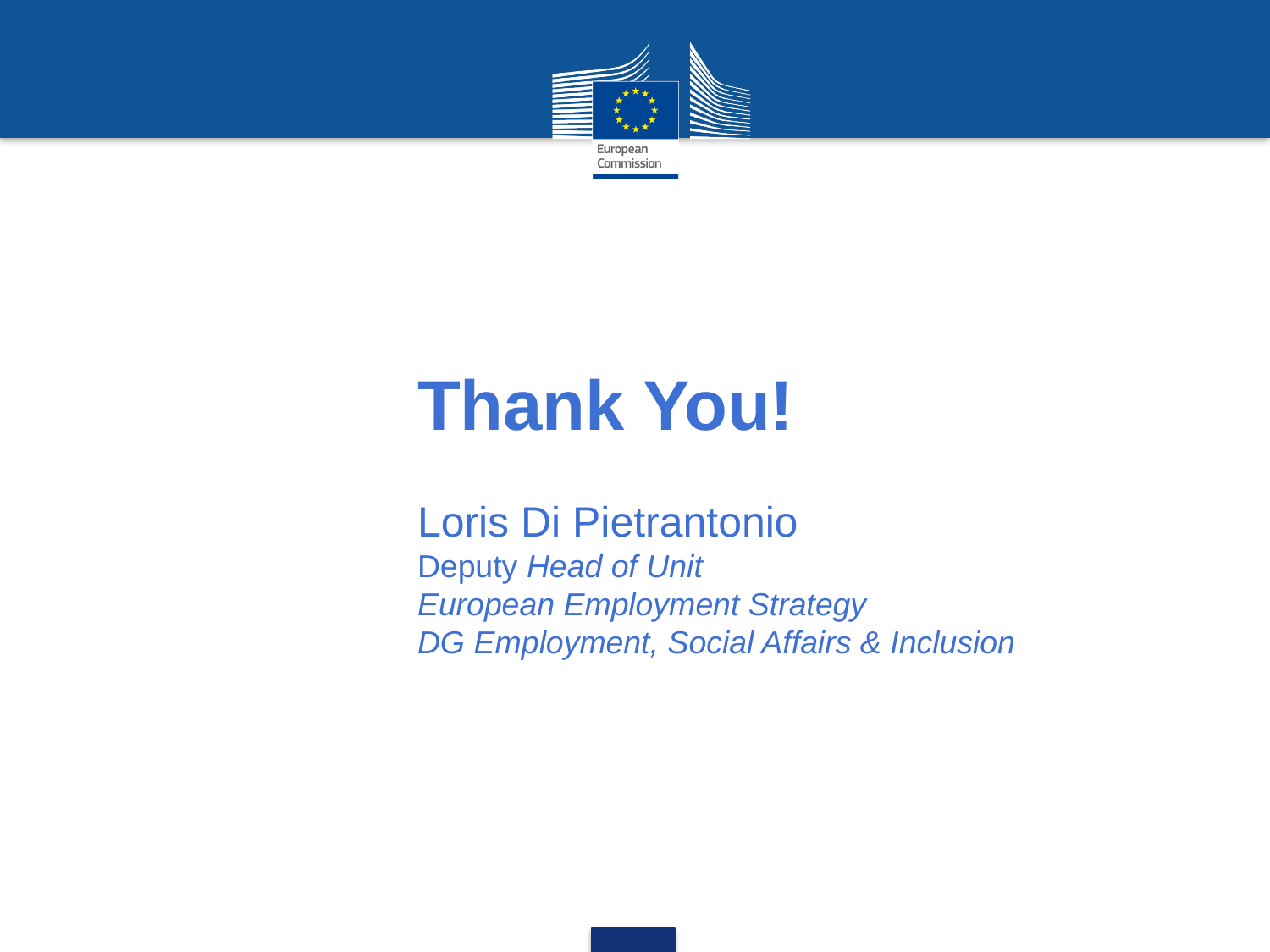

Thank You!
Loris Di Pietrantonio
Deputy Head of Unit
European Employment Strategy
DG Employment, Social Affairs & Inclusion